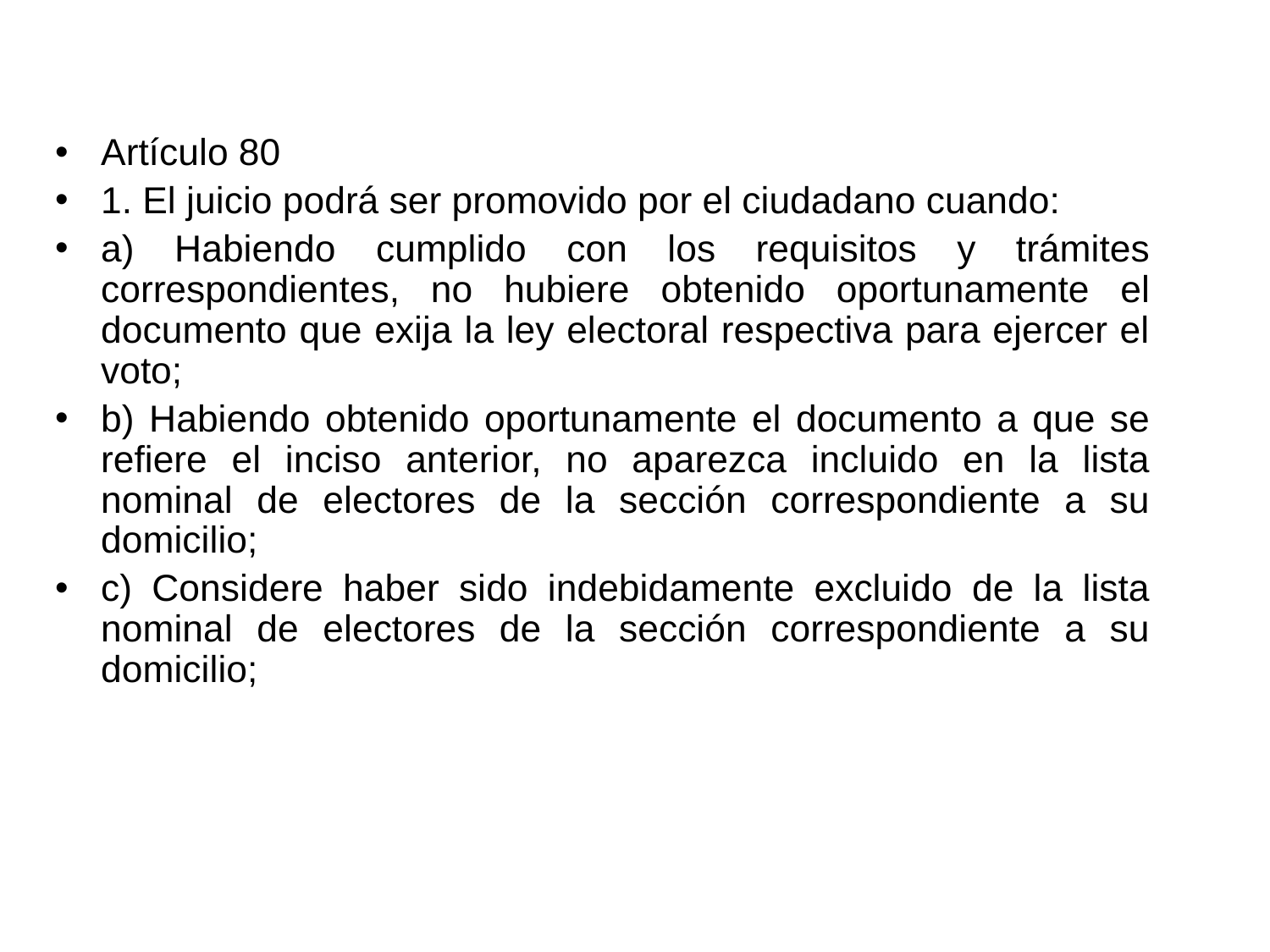

Artículo 80
1. El juicio podrá ser promovido por el ciudadano cuando:
a) Habiendo cumplido con los requisitos y trámites correspondientes, no hubiere obtenido oportunamente el documento que exija la ley electoral respectiva para ejercer el voto;
b) Habiendo obtenido oportunamente el documento a que se refiere el inciso anterior, no aparezca incluido en la lista nominal de electores de la sección correspondiente a su domicilio;
c) Considere haber sido indebidamente excluido de la lista nominal de electores de la sección correspondiente a su domicilio;